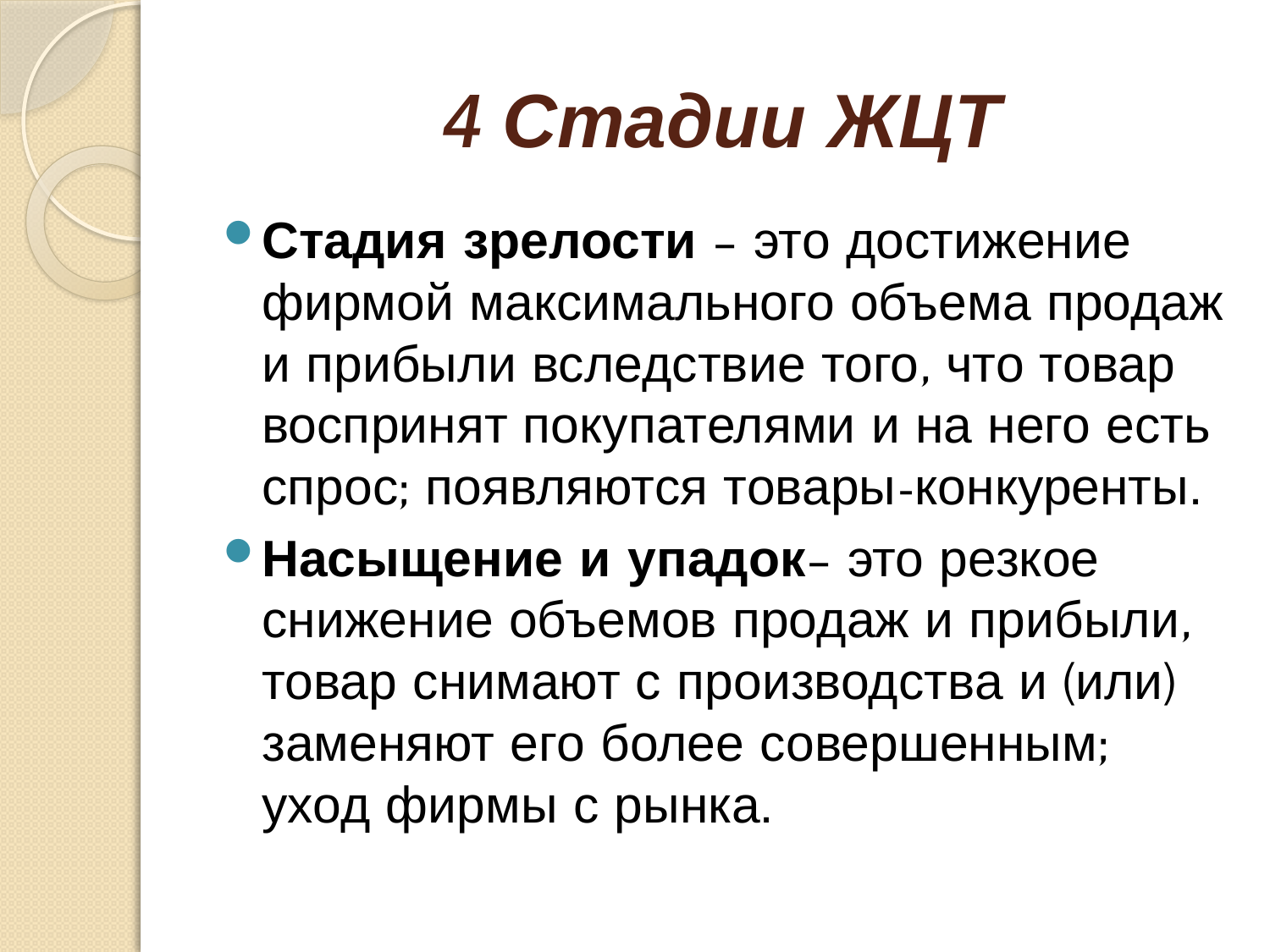

# 4 Стадии ЖЦТ
Стадия зрелости – это достижение фирмой максимального объема продаж и прибыли вследствие того, что товар воспринят покупателями и на него есть спрос; появляются товары-конкуренты.
Насыщение и упадок– это резкое снижение объемов продаж и прибыли, товар снимают с производства и (или) заменяют его более совершенным; уход фирмы с рынка.